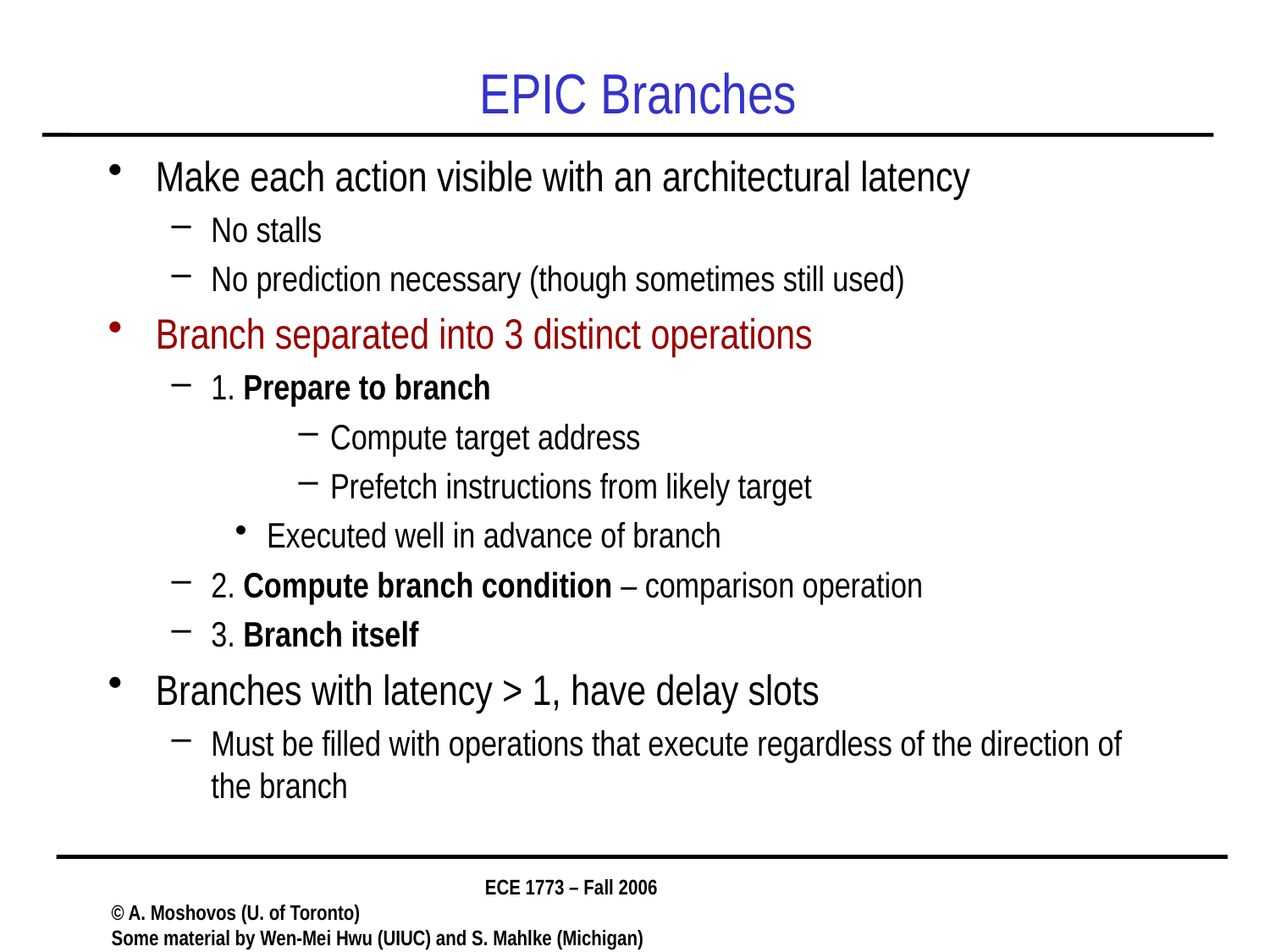

# EPIC Branches
Make each action visible with an architectural latency
No stalls
No prediction necessary (though sometimes still used)
Branch separated into 3 distinct operations
1. Prepare to branch
Compute target address
Prefetch instructions from likely target
Executed well in advance of branch
2. Compute branch condition – comparison operation
3. Branch itself
Branches with latency > 1, have delay slots
Must be filled with operations that execute regardless of the direction of the branch
ECE 1773 – Fall 2006
© A. Moshovos (U. of Toronto)
Some material by Wen-Mei Hwu (UIUC) and S. Mahlke (Michigan)